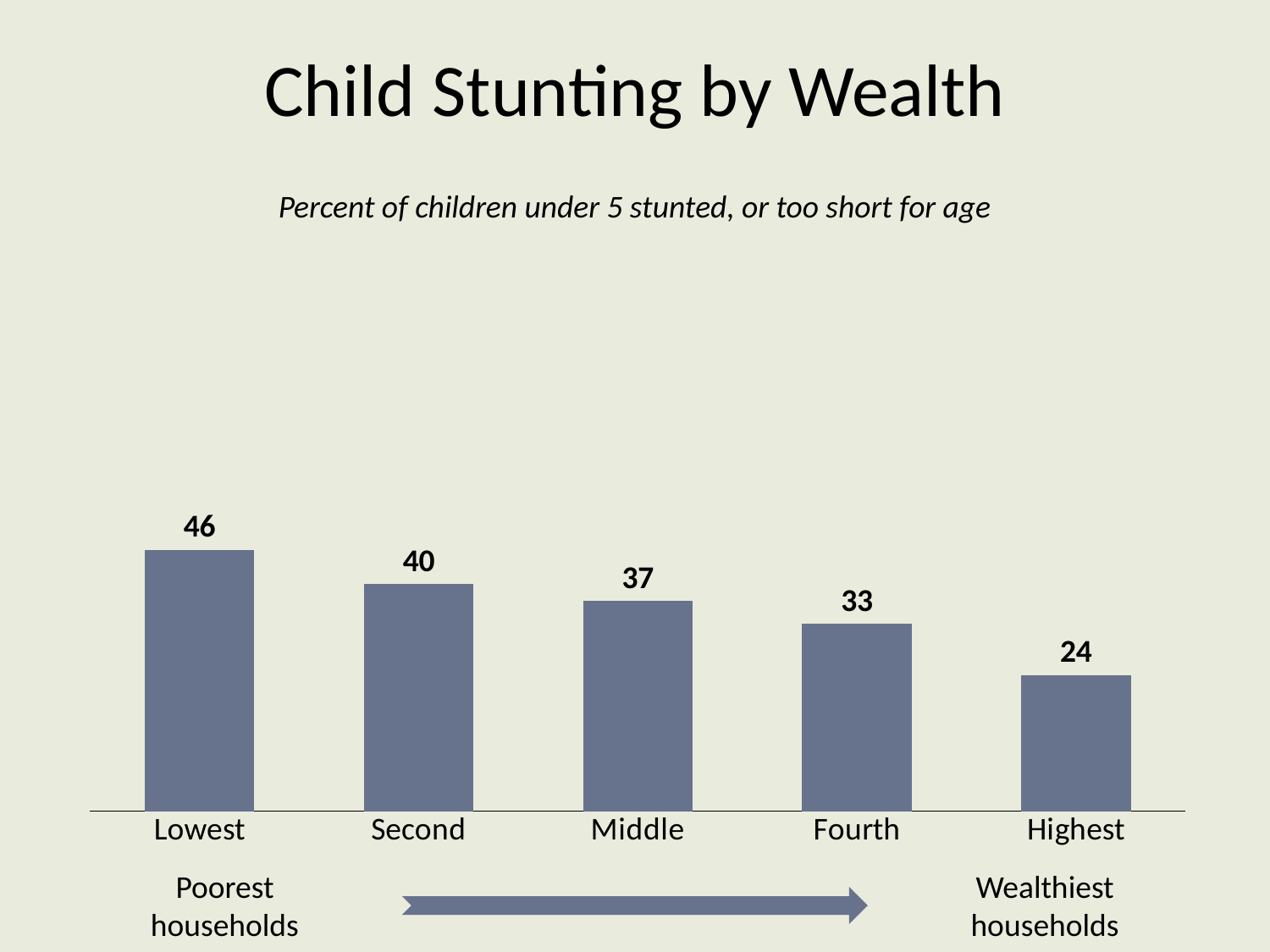

# Child Stunting by Wealth
Percent of children under 5 stunted, or too short for age

### Chart

| Category | Column1 |
|---|---|
| Lowest | 46.0 |
| Second | 40.0 |
| Middle | 37.0 |
| Fourth | 33.0 |
| Highest | 24.0 |
Poorest households
Wealthiest households